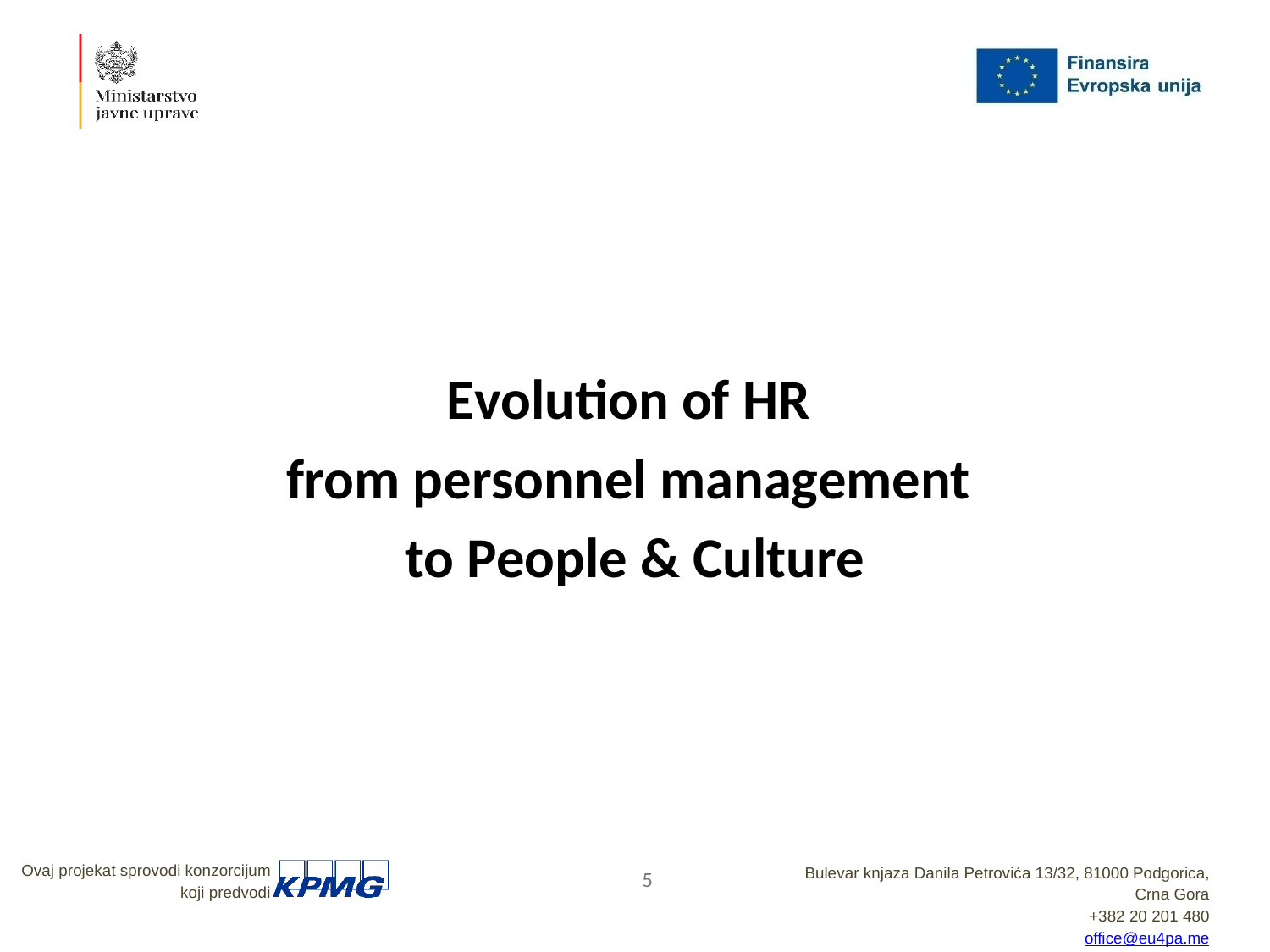

Evolution of HR
from personnel management
to People & Culture
5